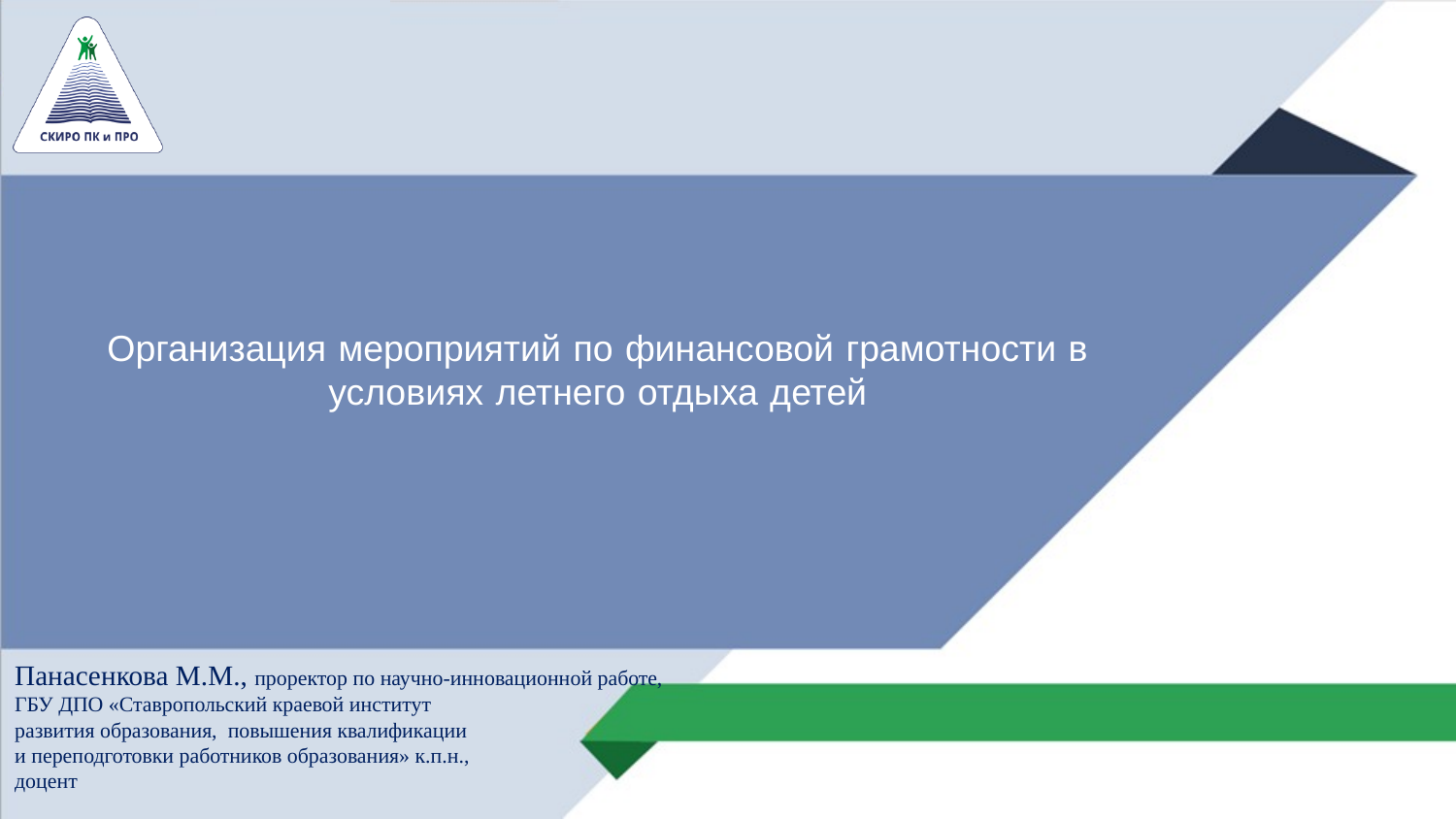

# Организация мероприятий по финансовой грамотности в условиях летнего отдыха детей
Панасенкова М.М., проректор по научно-инновационной работе,
ГБУ ДПО «Ставропольский краевой институт
развития образования,  повышения квалификации
и переподготовки работников образования» к.п.н.,
доцент